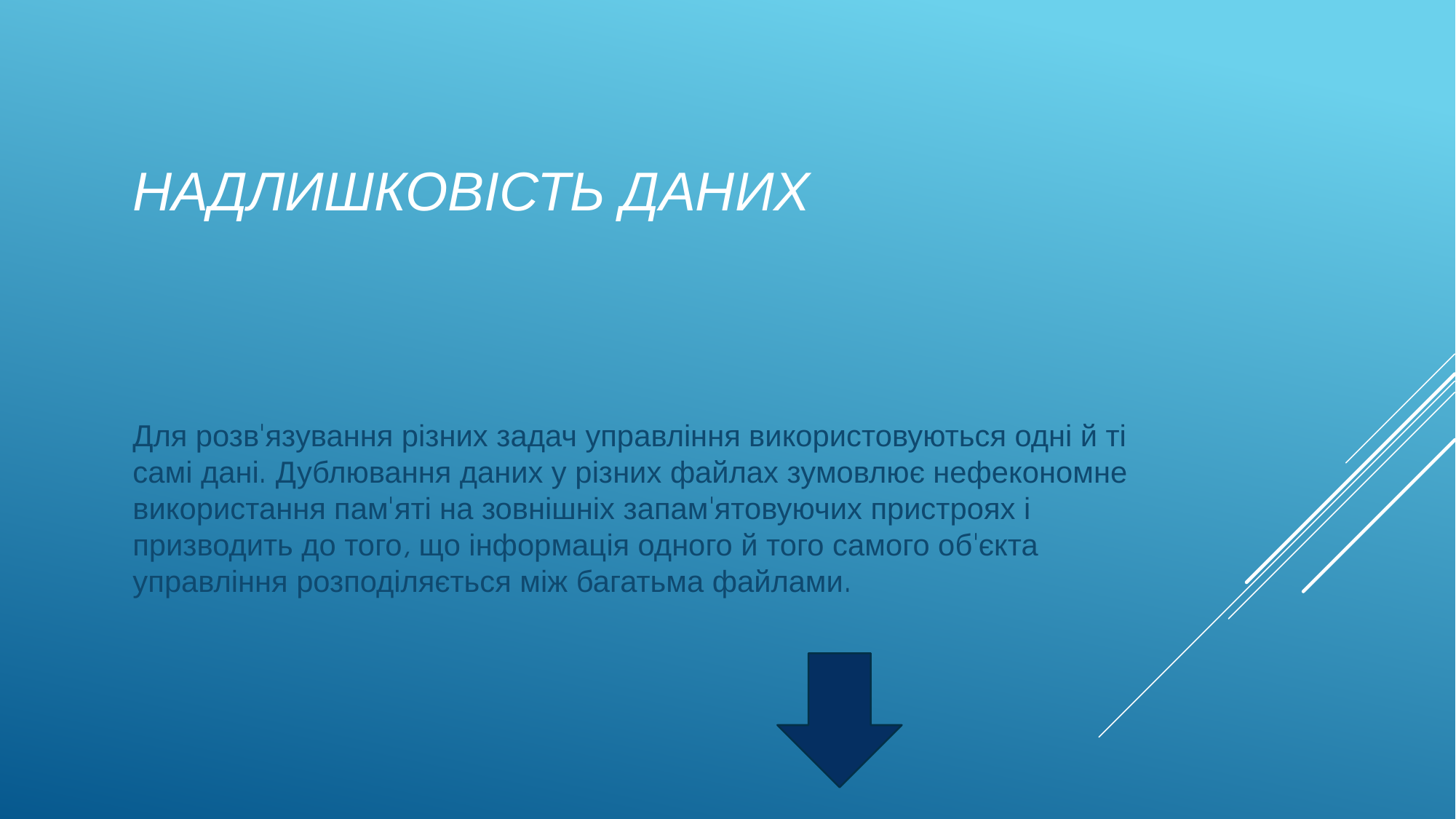

# Надлишковість даних
Для розв'язування різних задач управління використовуються одні й ті самі дані. Дублювання даних у різних файлах зумовлює нефекономне використання пам'яті на зовнішніх запам'ятовуючих пристроях і призводить до того, що інформація одного й того самого об'єкта управління розподіляється між багатьма файлами.